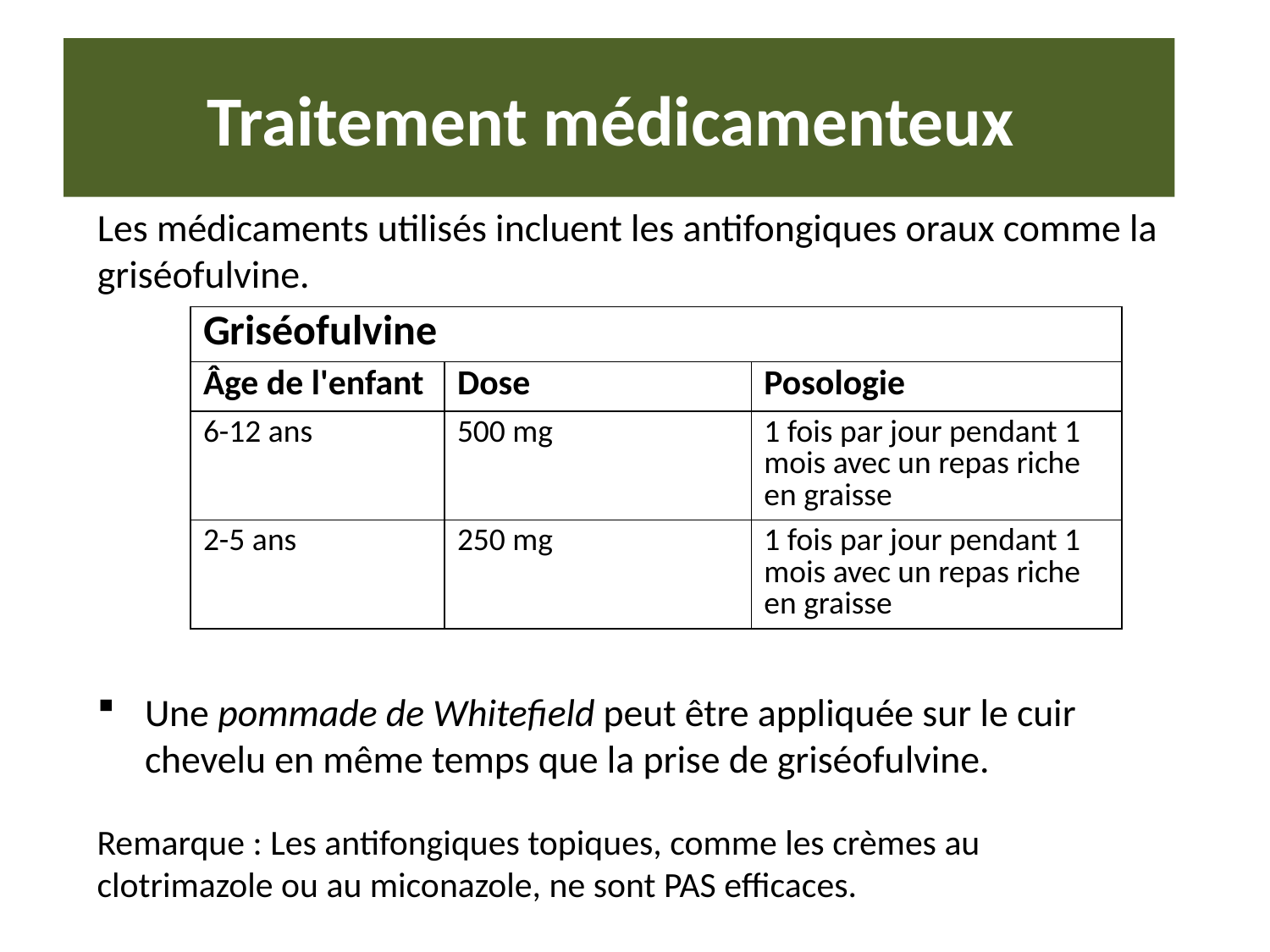

# Traitement médicamenteux
Les médicaments utilisés incluent les antifongiques oraux comme la griséofulvine.
| Griséofulvine |  |  |
| --- | --- | --- |
| Âge de l'enfant | Dose | Posologie |
| 6-12 ans | 500 mg | 1 fois par jour pendant 1 mois avec un repas riche en graisse |
| 2-5 ans | 250 mg | 1 fois par jour pendant 1 mois avec un repas riche en graisse |

Une pommade de Whitefield peut être appliquée sur le cuir chevelu en même temps que la prise de griséofulvine.
Remarque : Les antifongiques topiques, comme les crèmes au clotrimazole ou au miconazole, ne sont PAS efficaces.